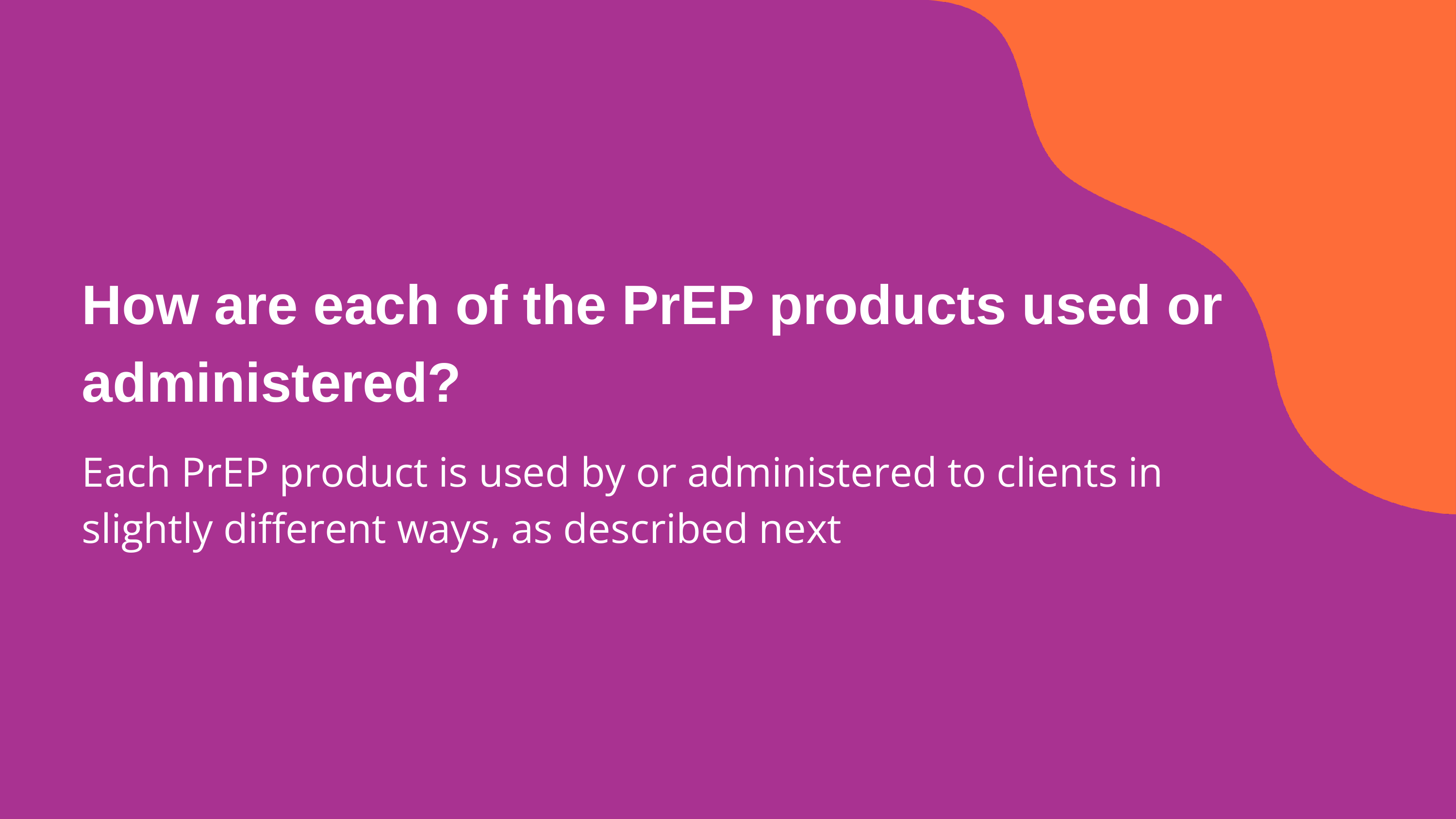

How are each of the PrEP products used or administered?
Each PrEP product is used by or administered to clients in slightly different ways, as described next